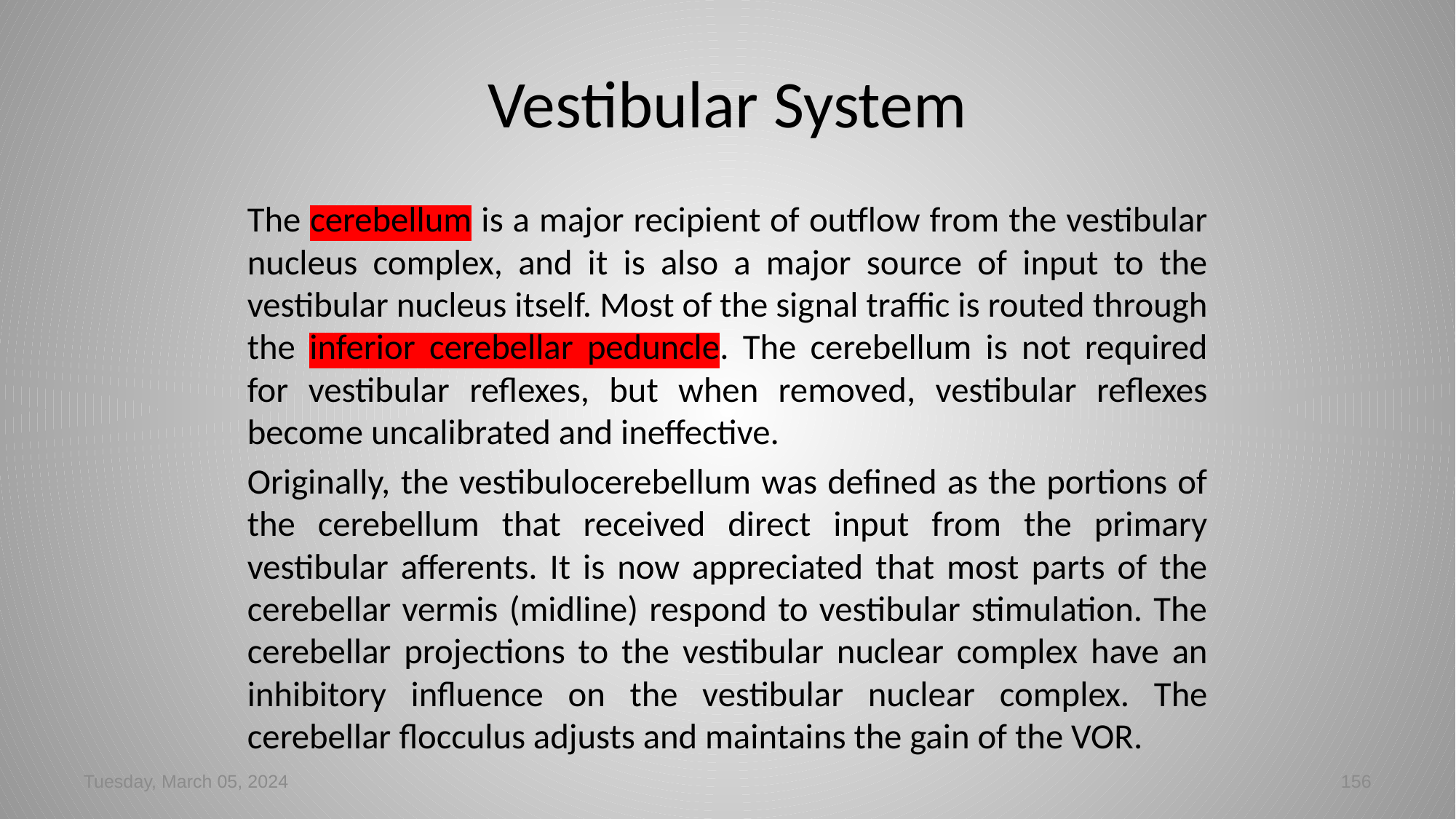

# Vestibular System
The cerebellum is a major recipient of outflow from the vestibular nucleus complex, and it is also a major source of input to the vestibular nucleus itself. Most of the signal traffic is routed through the inferior cerebellar peduncle. The cerebellum is not required for vestibular reflexes, but when removed, vestibular reflexes become uncalibrated and ineffective.
Originally, the vestibulocerebellum was defined as the portions of the cerebellum that received direct input from the primary vestibular afferents. It is now appreciated that most parts of the cerebellar vermis (midline) respond to vestibular stimulation. The cerebellar projections to the vestibular nuclear complex have an inhibitory influence on the vestibular nuclear complex. The cerebellar flocculus adjusts and maintains the gain of the VOR.
Tuesday, March 05, 2024
156